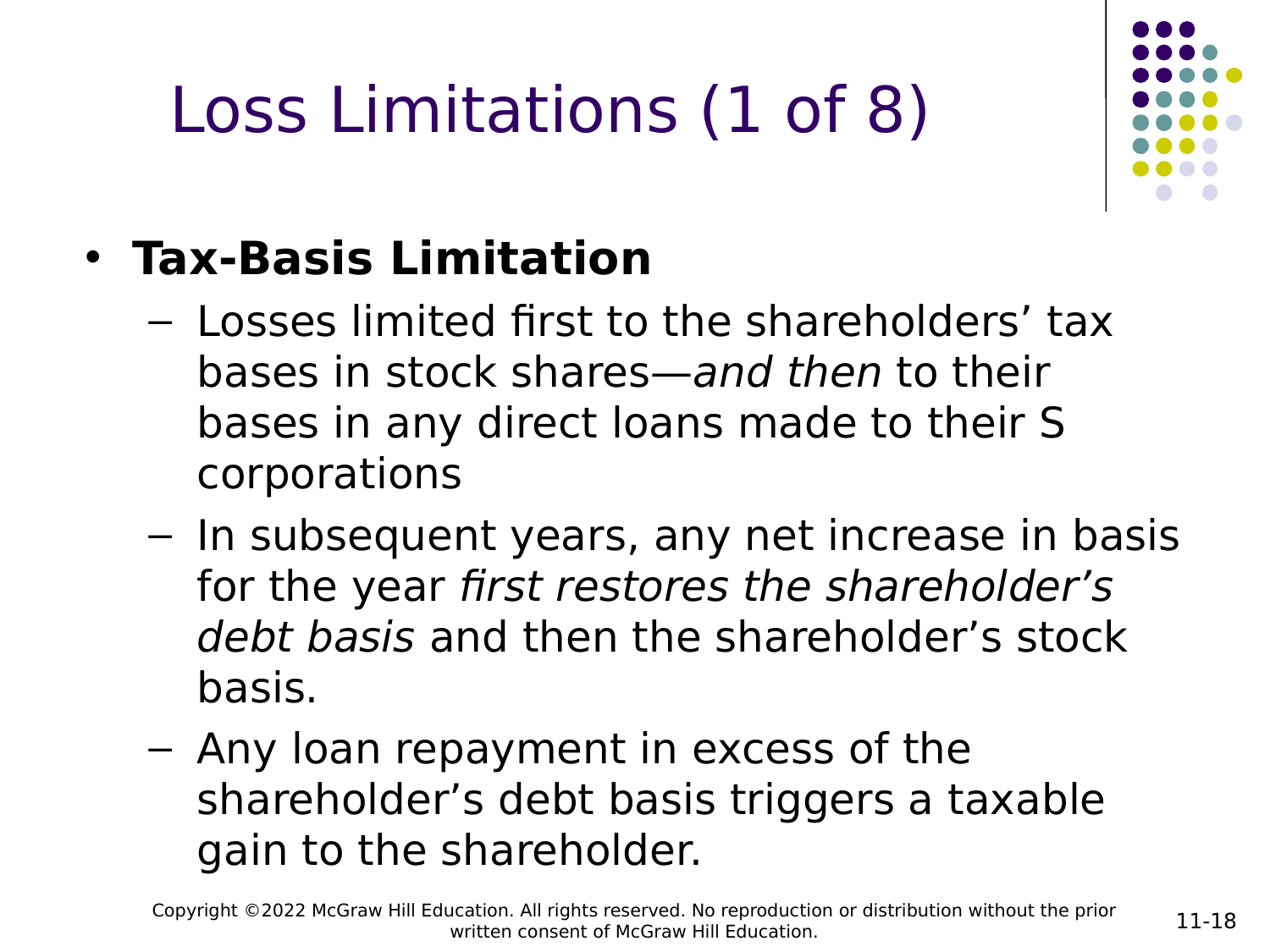

# Loss Limitations (1 of 8)
Tax-Basis Limitation
Losses limited first to the shareholders’ tax bases in stock shares—and then to their bases in any direct loans made to their S corporations
In subsequent years, any net increase in basis for the year first restores the shareholder’s debt basis and then the shareholder’s stock basis.
Any loan repayment in excess of the shareholder’s debt basis triggers a taxable gain to the shareholder.